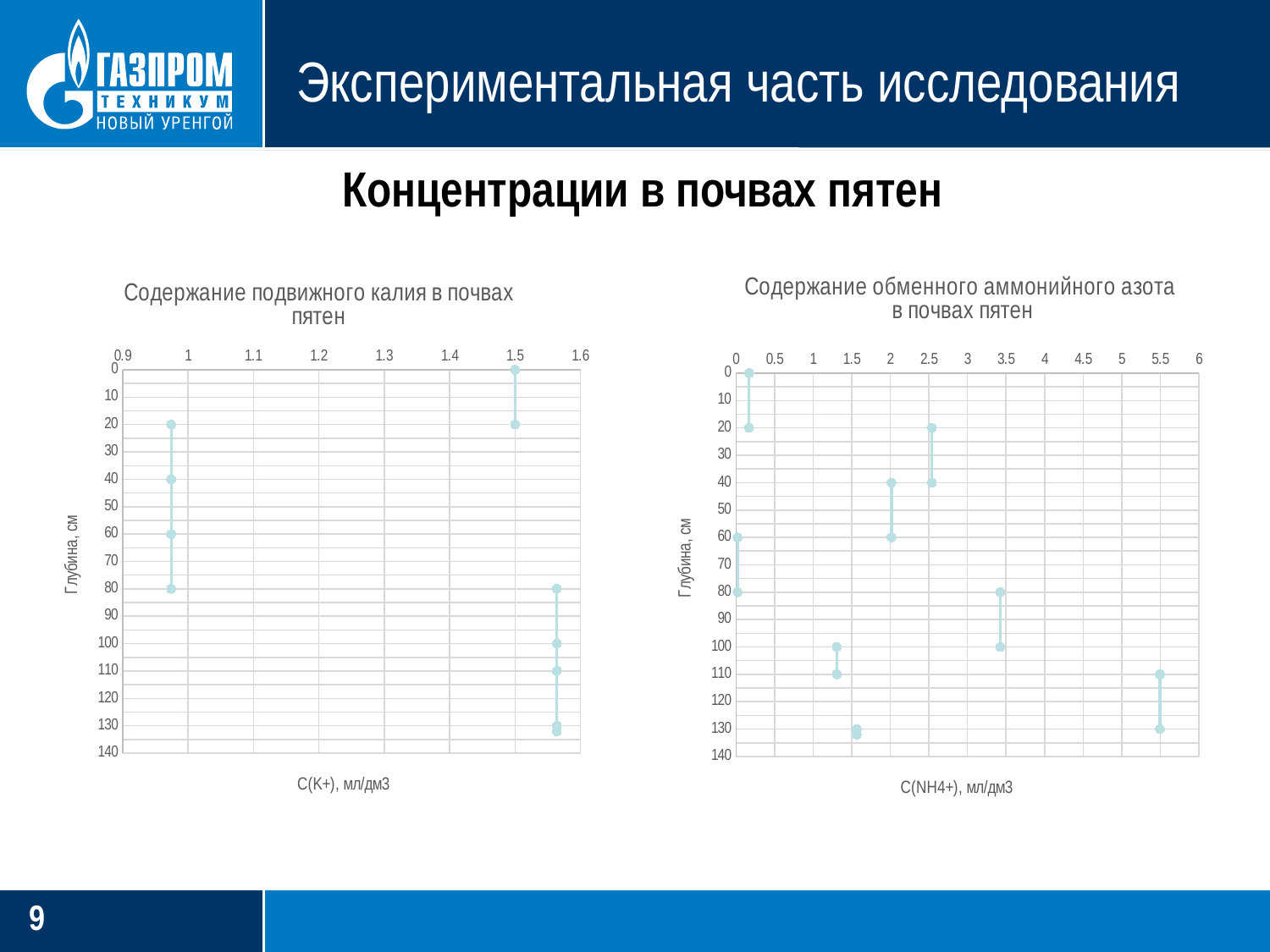

# Экспериментальная часть исследования
Концентрации в почвах пятен

### Chart: Содержание подвижного калия в почвах пятен

| Category | Глубина | Глубина |
|---|---|---|

### Chart: Содержание обменного аммонийного азота
в почвах пятен

| Category | Глубина | Глубина |
|---|---|---|
9